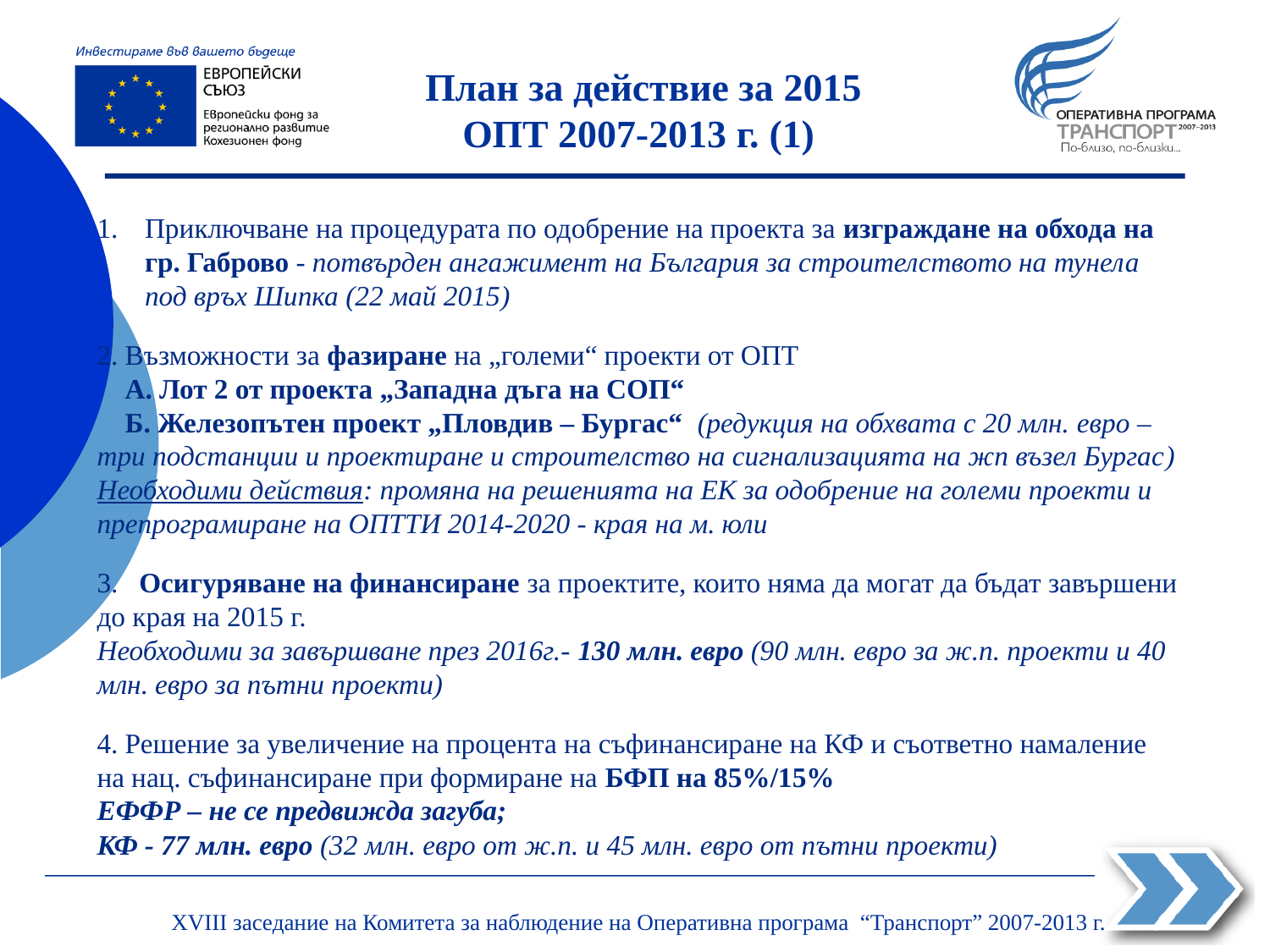

План за действие за 2015
ОПТ 2007-2013 г. (1)

Приключване на процедурата по одобрение на проекта за изграждане на обхода на гр. Габрово - потвърден ангажимент на България за строителството на тунела под връх Шипка (22 май 2015)

2. Възможности за фазиране на „големи“ проекти от ОПТ
    А. Лот 2 от проекта „Западна дъга на СОП“
    Б. Железопътен проект „Пловдив – Бургас“  (редукция на обхвата с 20 млн. eвро –три подстанции и проектиране и строителство на сигнализацията на жп възел Бургас)
Необходими действия: промяна на решенията на ЕК за одобрение на големи проекти и препрограмиране на ОПТТИ 2014-2020 - края на м. юли

3.   Осигуряване на финансиране за проектите, които няма да могат да бъдат завършени до края на 2015 г.
Необходими за завършване през 2016г.- 130 млн. евро (90 млн. евро за ж.п. проекти и 40 млн. евро за пътни проекти)

4. Решение за увеличение на процента на съфинансиране на КФ и съответно намаление на нац. съфинансиране при формиране на БФП на 85%/15%
ЕФФР – не се предвижда загуба;
КФ - 77 млн. евро (32 млн. евро от ж.п. и 45 млн. евро от пътни проекти)

XVIII заседание на Комитета за наблюдение на Оперативна програма  “Транспорт” 2007-2013 г.